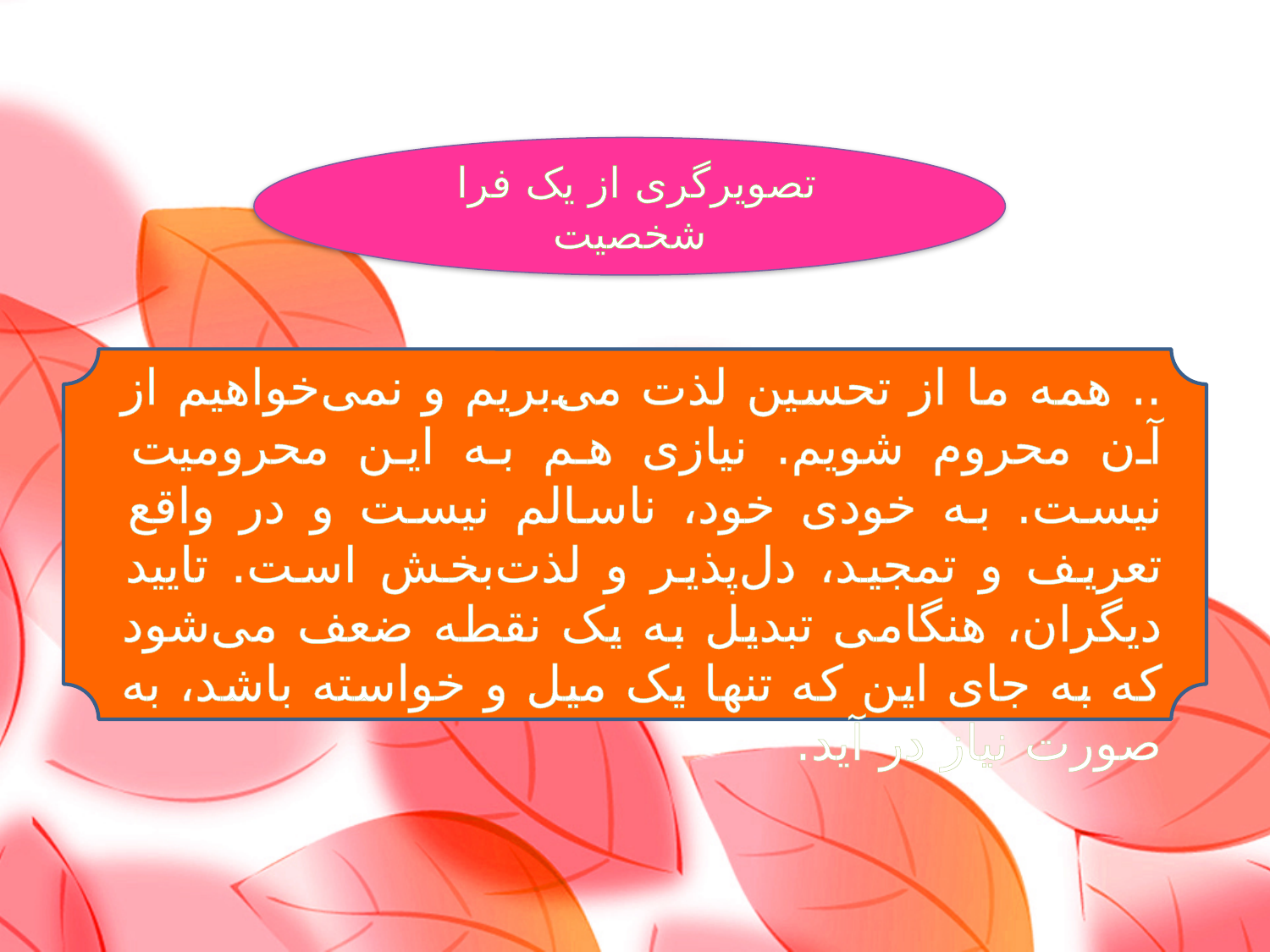

تصویرگری از یک فرا شخصیت

.. همه ما از تحسین لذت می‌بریم و نمی‌خواهیم از آن محروم شویم. نیازی هم به این محرومیت نیست. به خودی خود، ناسالم نیست و در واقع تعریف و تمجید، دل‌پذیر و لذت‌بخش است. تایید دیگران، هنگامی تبدیل به یک نقطه ضعف می‌شود که به جای این که تنها یک میل و خواسته باشد، به صورت نیاز در آید.